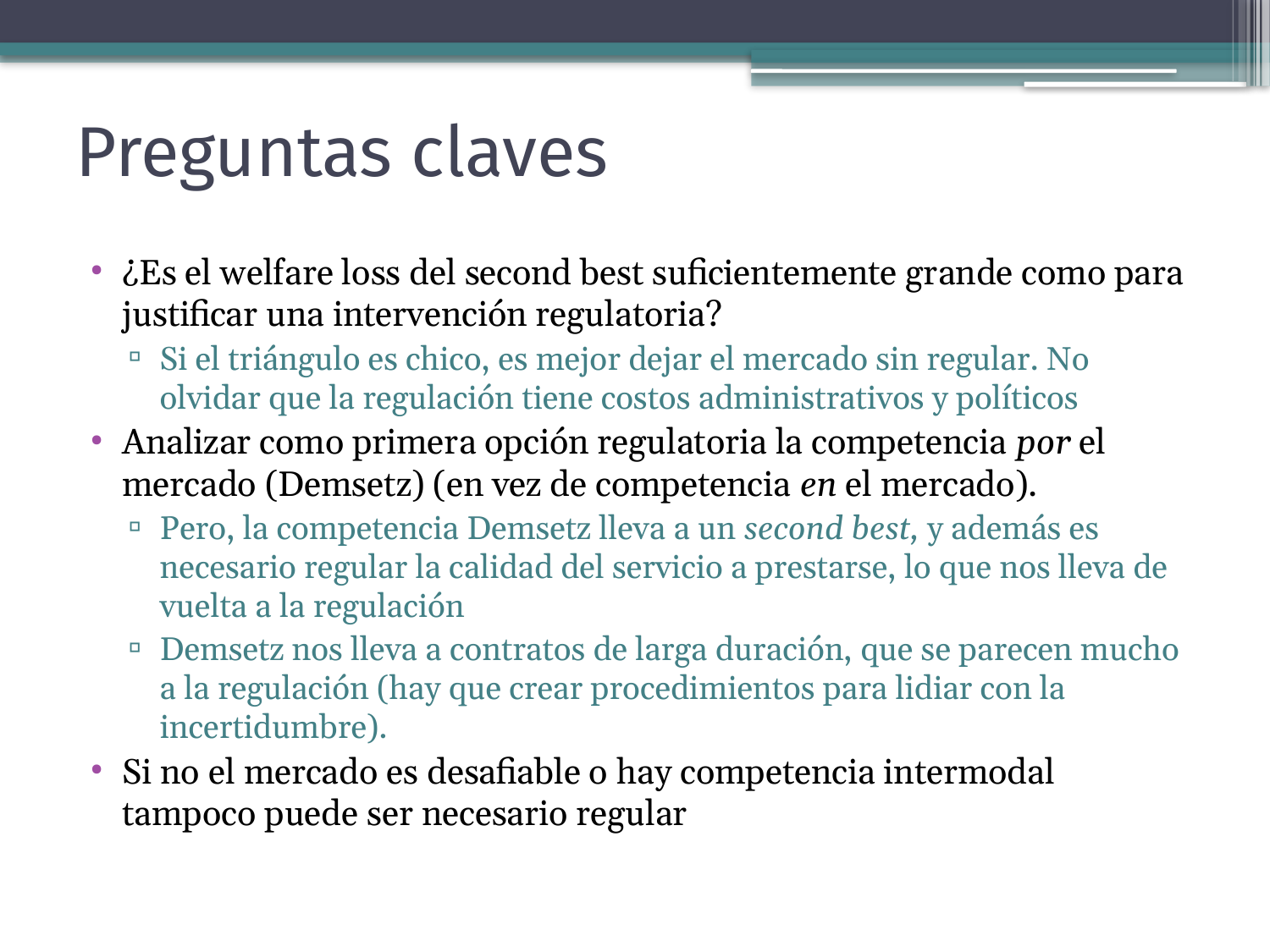

# Preguntas claves
¿Es el welfare loss del second best suficientemente grande como para justificar una intervención regulatoria?
Si el triángulo es chico, es mejor dejar el mercado sin regular. No olvidar que la regulación tiene costos administrativos y políticos
Analizar como primera opción regulatoria la competencia por el mercado (Demsetz) (en vez de competencia en el mercado).
Pero, la competencia Demsetz lleva a un second best, y además es necesario regular la calidad del servicio a prestarse, lo que nos lleva de vuelta a la regulación
Demsetz nos lleva a contratos de larga duración, que se parecen mucho a la regulación (hay que crear procedimientos para lidiar con la incertidumbre).
Si no el mercado es desafiable o hay competencia intermodal tampoco puede ser necesario regular